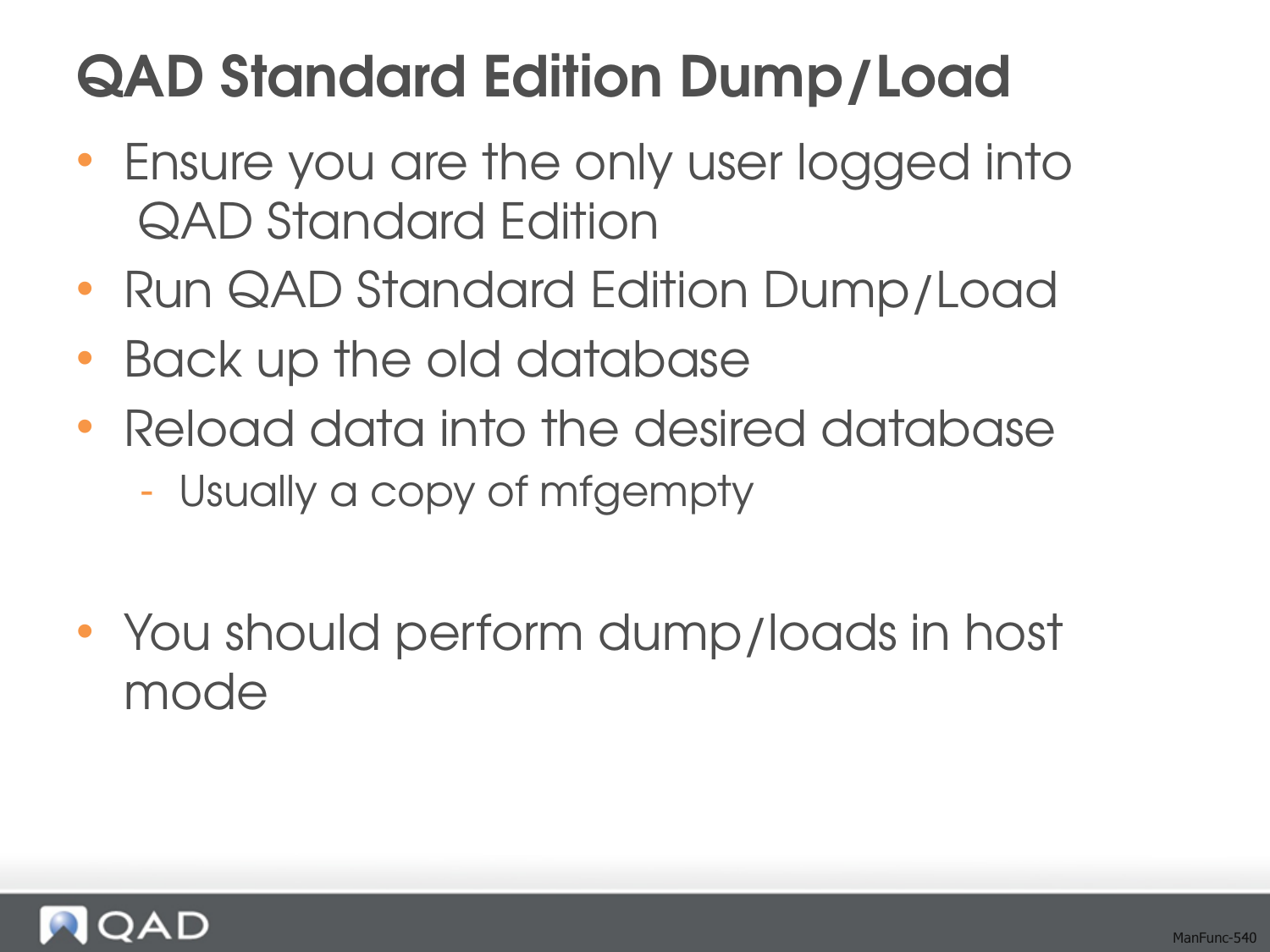

# QAD Standard Edition Dump/Load
Ensure you are the only user logged into
 QAD Standard Edition
Run QAD Standard Edition Dump/Load
Back up the old database
Reload data into the desired database
Usually a copy of mfgempty

You should perform dump/loads in host mode

ManFunc-540